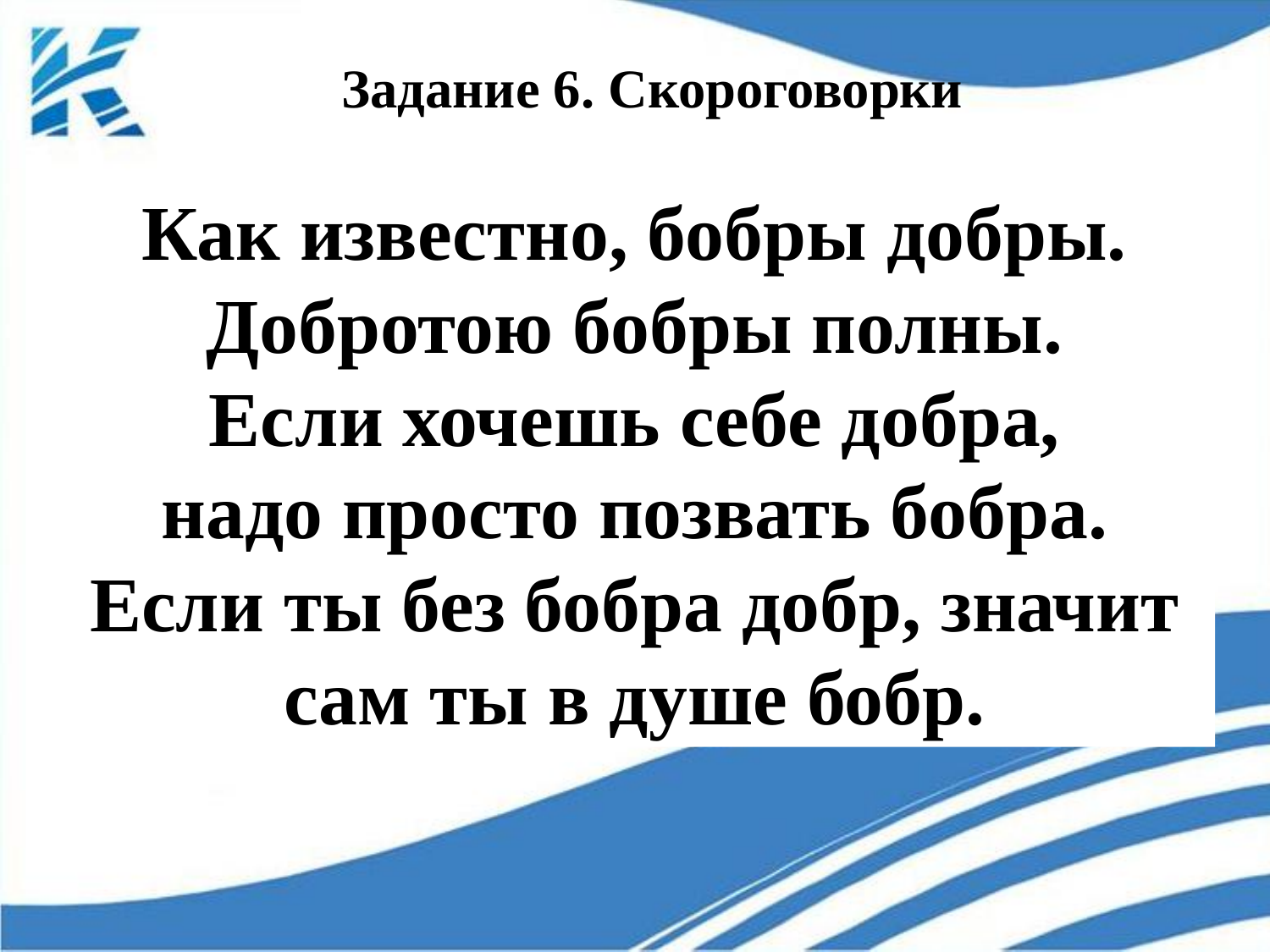

# Задание 6. Скороговорки
Как известно, бобры добры. Добротою бобры полны.
Если хочешь себе добра,
надо просто позвать бобра.
Если ты без бобра добр, значит сам ты в душе бобр.